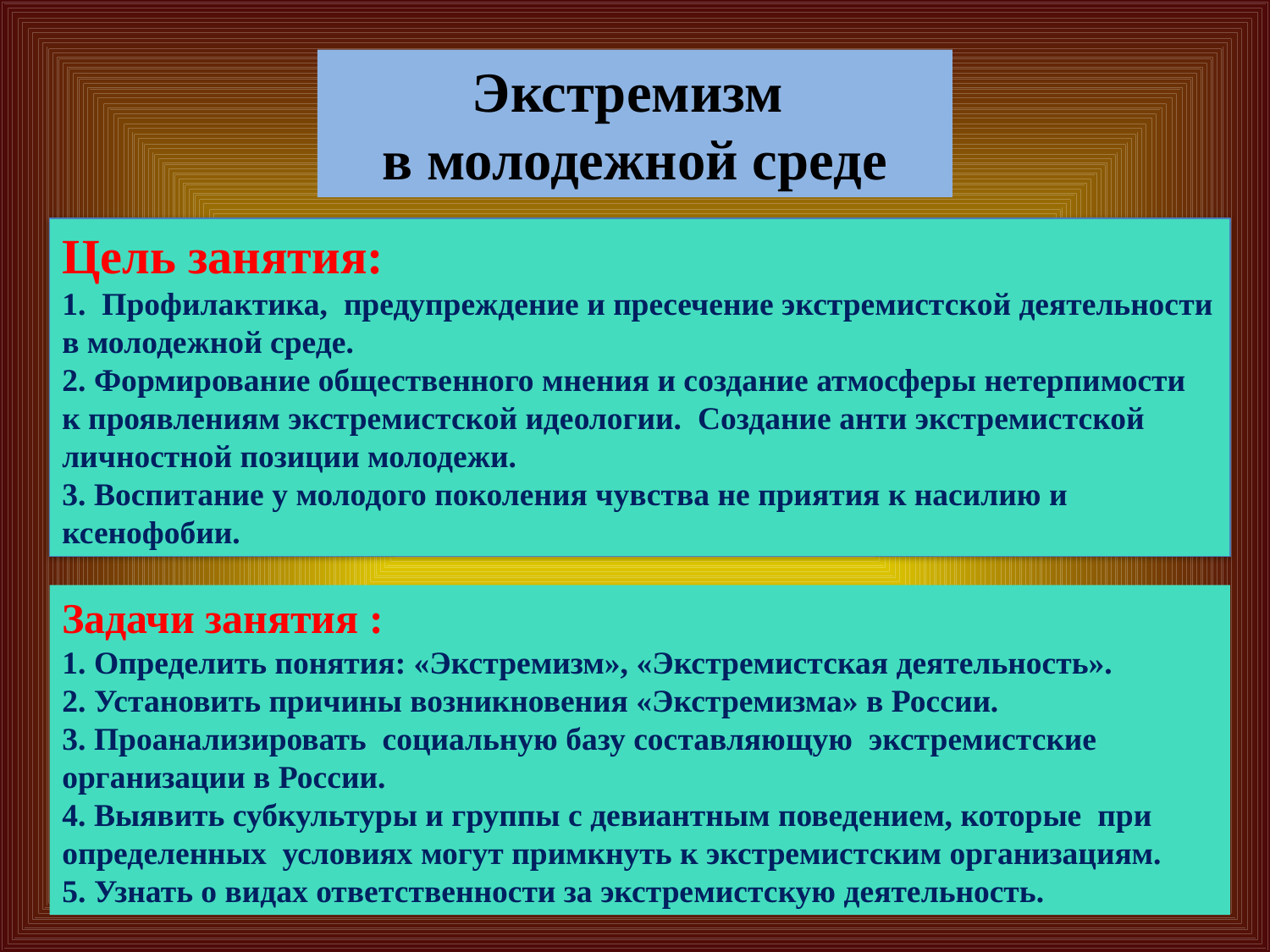

Экстремизм
в молодежной среде
Цель занятия:
1.  Профилактика,  предупреждение и пресечение экстремистской деятельности в молодежной среде.
2. Формирование общественного мнения и создание атмосферы нетерпимости  к проявлениям экстремистской идеологии.  Создание анти экстремистской  личностной позиции молодежи.
3. Воспитание у молодого поколения чувства не приятия к насилию и ксенофобии.
Задачи занятия :
1. Определить понятия: «Экстремизм», «Экстремистская деятельность».
2. Установить причины возникновения «Экстремизма» в России.
3. Проанализировать  социальную базу составляющую  экстремистские организации в России.
4. Выявить субкультуры и группы с девиантным поведением, которые  при определенных  условиях могут примкнуть к экстремистским организациям.
5. Узнать о видах ответственности за экстремистскую деятельность.